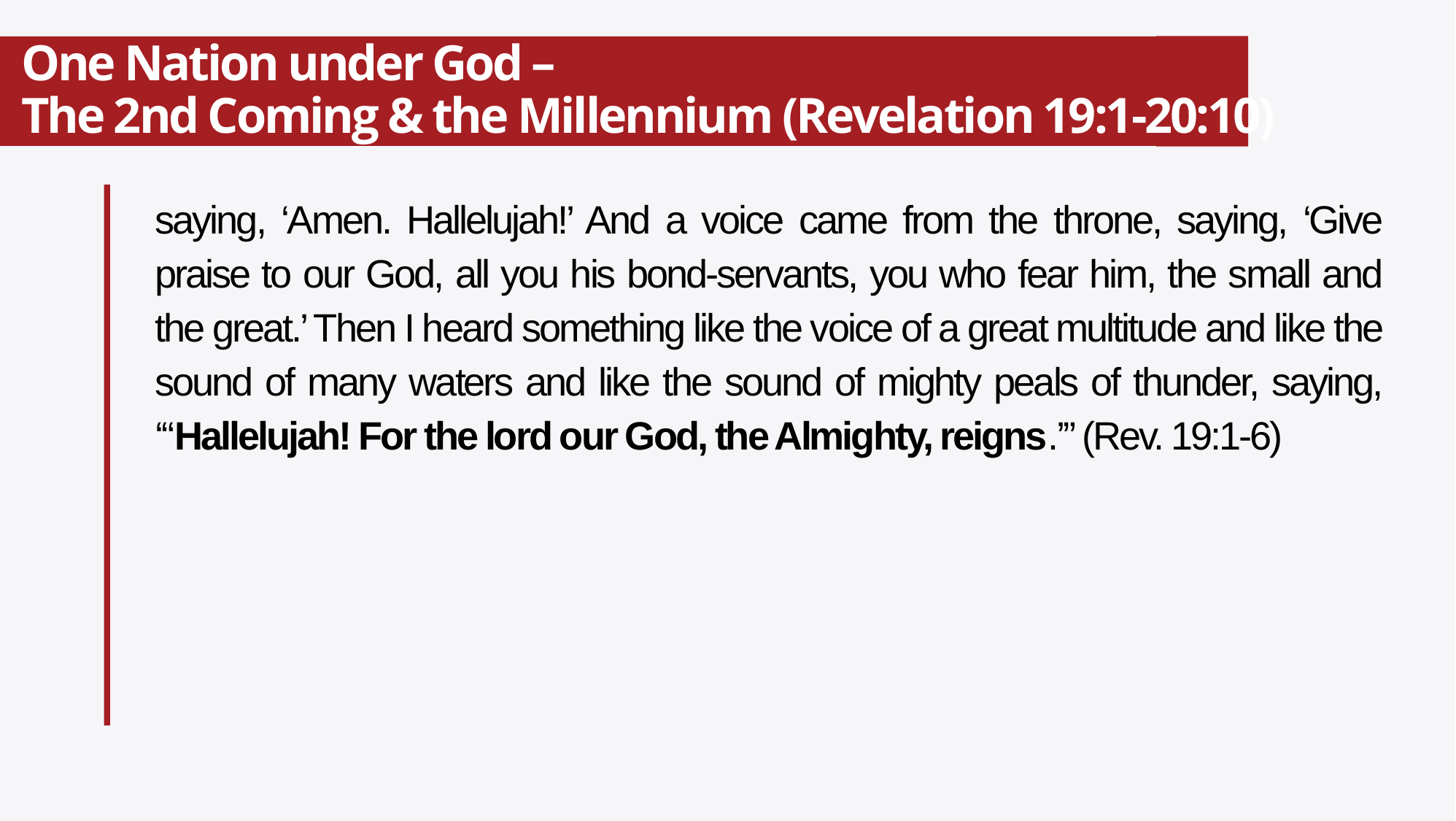

# One Nation under God – The 2nd Coming & the Millennium (Revelation 19:1-20:10)
saying, ‘Amen. Hallelujah!’ And a voice came from the throne, saying, ‘Give praise to our God, all you his bond-servants, you who fear him, the small and the great.’ Then I heard something like the voice of a great multitude and like the sound of many waters and like the sound of mighty peals of thunder, saying, ‘“Hallelujah! For the lord our God, the Almighty, reigns.’” (Rev. 19:1-6)